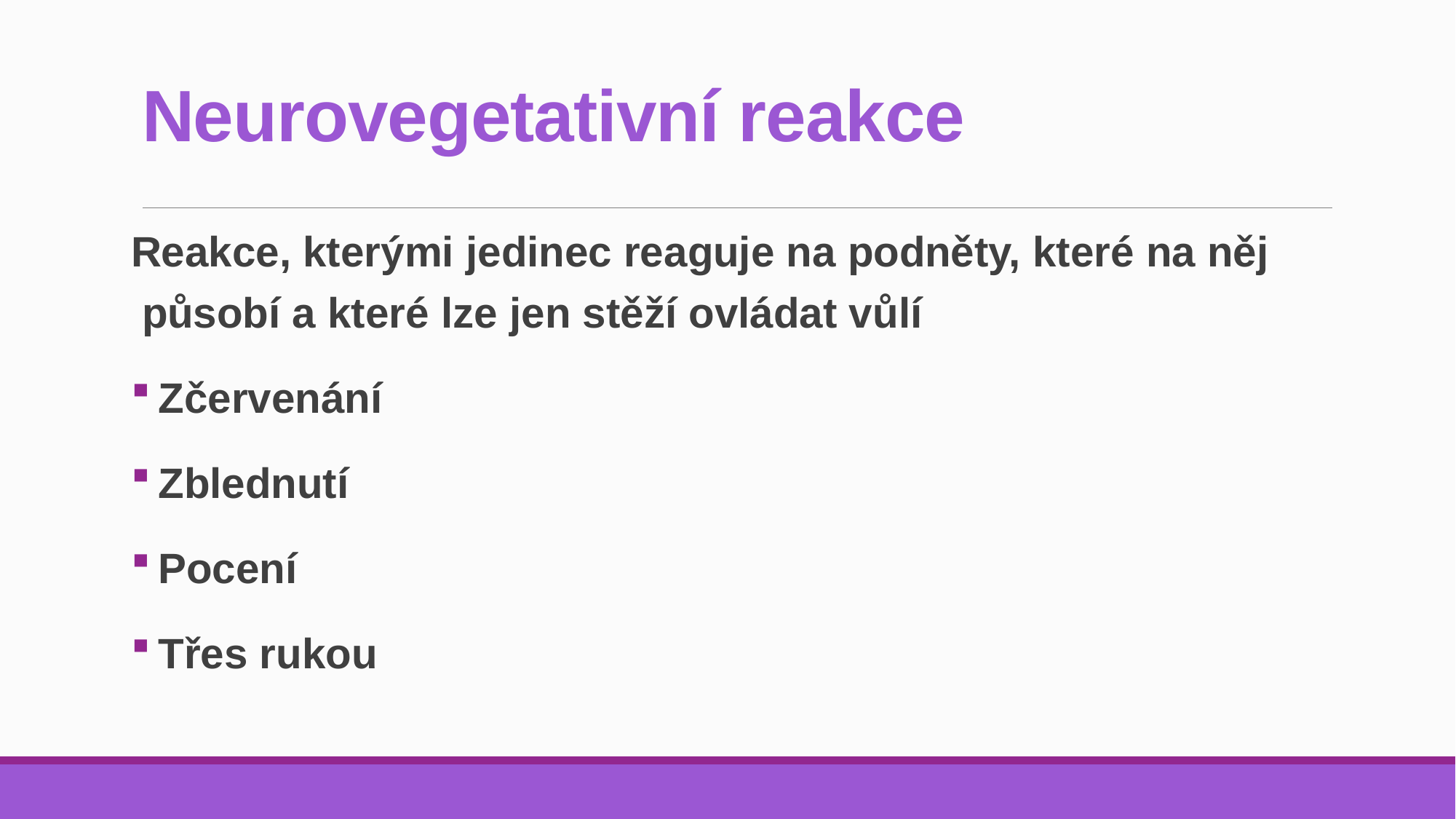

# Neurovegetativní reakce
Reakce, kterými jedinec reaguje na podněty, které na něj působí a které lze jen stěží ovládat vůlí
Zčervenání
Zblednutí
Pocení
Třes rukou